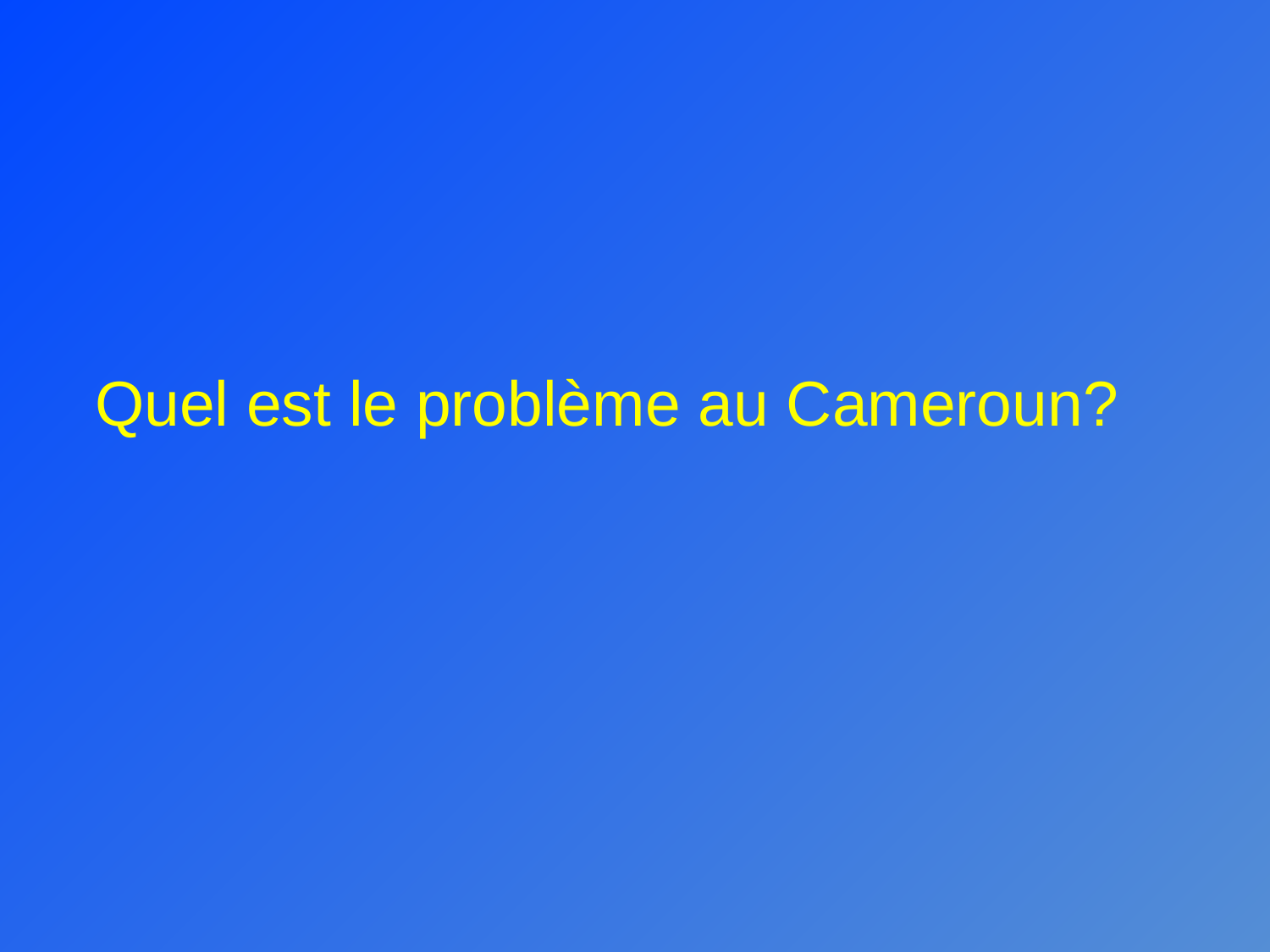

#
Quel est le problème au Cameroun?